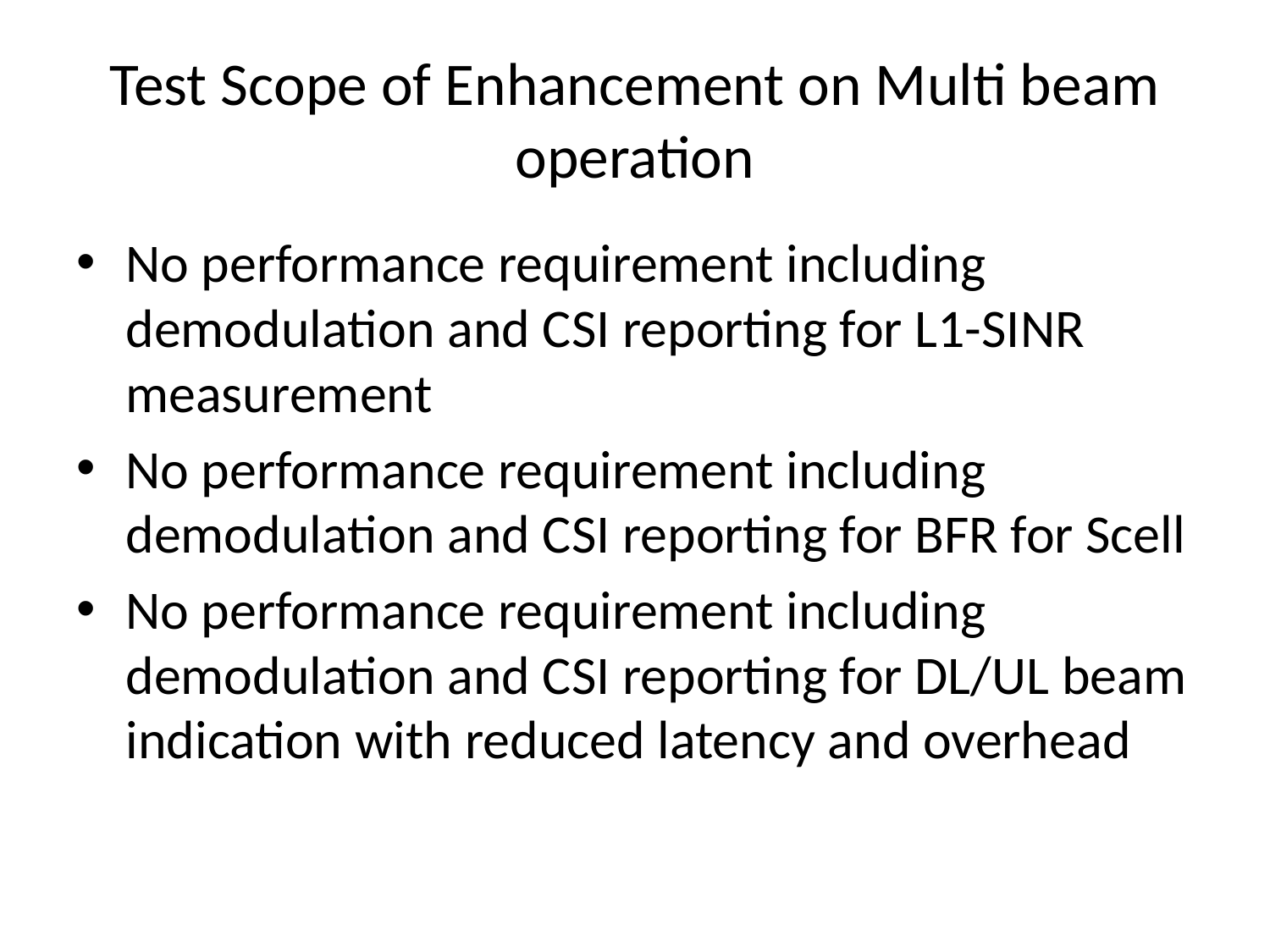

# Test Scope of Enhancement on Multi beam operation
No performance requirement including demodulation and CSI reporting for L1-SINR measurement
No performance requirement including demodulation and CSI reporting for BFR for Scell
No performance requirement including demodulation and CSI reporting for DL/UL beam indication with reduced latency and overhead